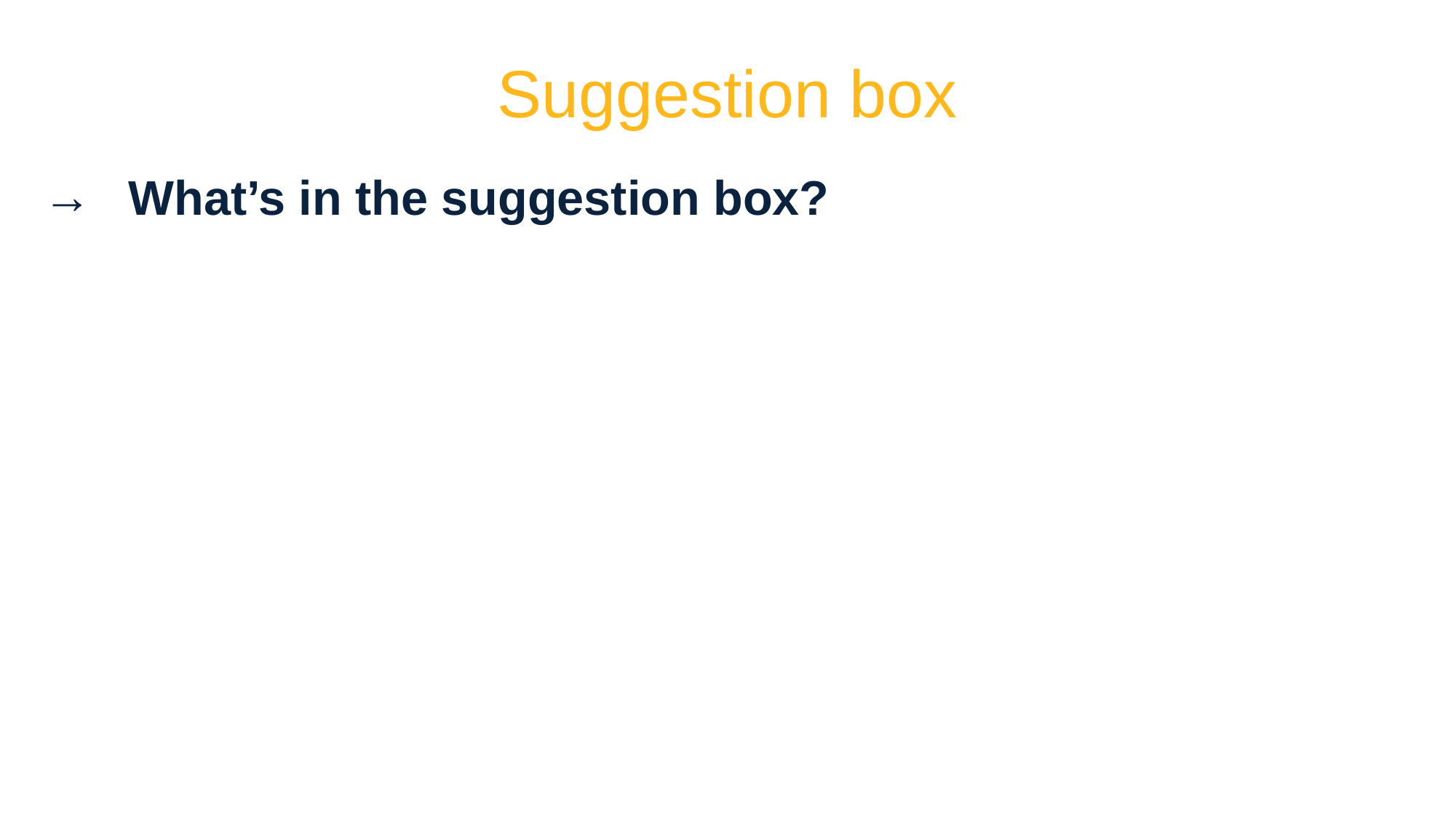

# Suggestion box
What’s in the suggestion box?